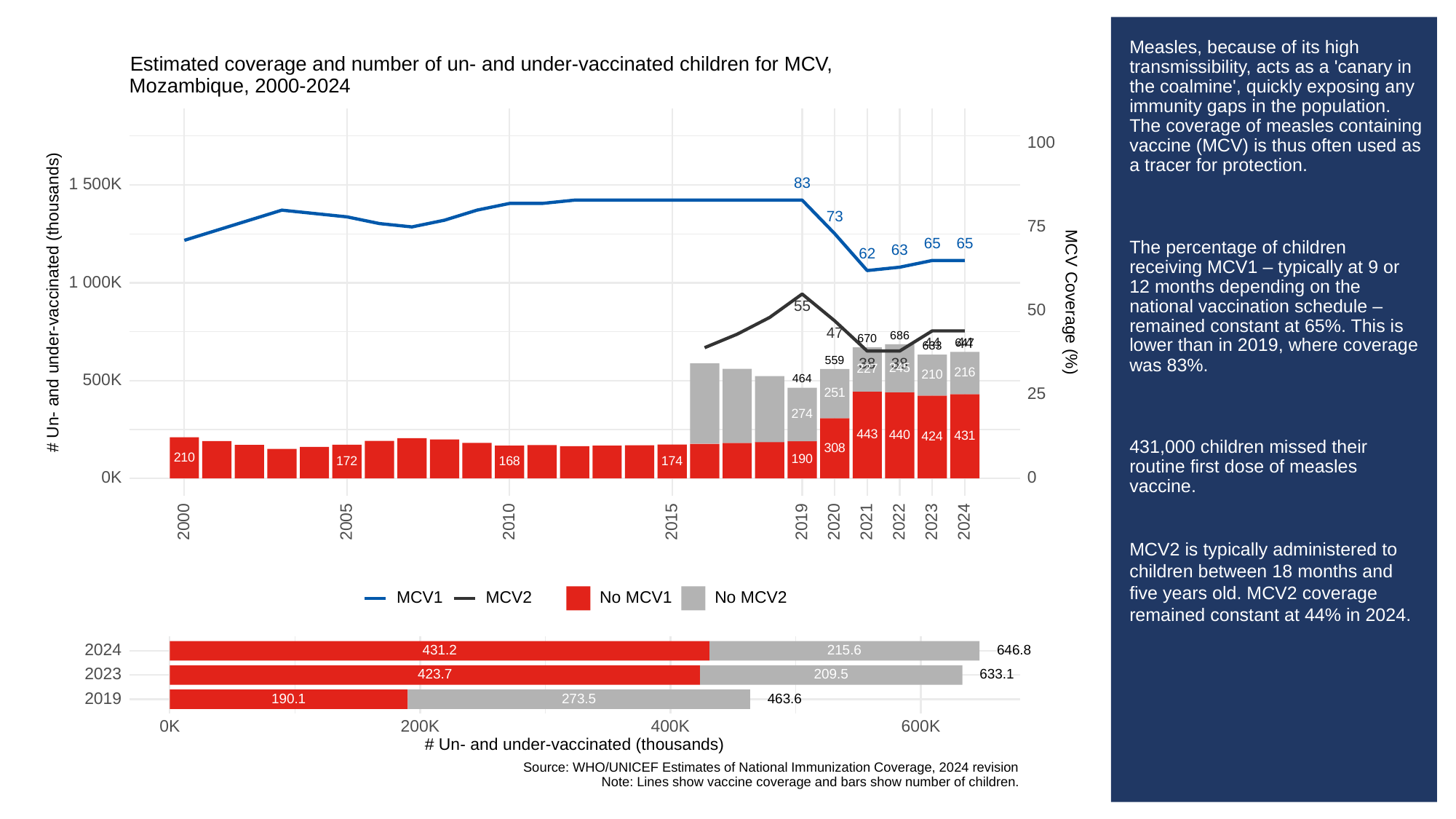

# Measles, because of its high transmissibility, acts as a 'canary in the coalmine', quickly exposing any immunity gaps in the population. The coverage of measles containing vaccine (MCV) is thus often used as a tracer for protection.

The percentage of children receiving MCV1 – typically at 9 or 12 months depending on the national vaccination schedule – remained constant at 65%. This is lower than in 2019, where coverage was 83%.

431,000 children missed their routine first dose of measles vaccine.

MCV2 is typically administered to children between 18 months and five years old. MCV2 coverage remained constant at 44% in 2024.

Estimated coverage and number of un- and under-vaccinated children for MCV,
Mozambique, 2000-2024

100
83
1 500K

73
75

65
65
63
62
1 000K

# Un- and under-vaccinated (thousands)
MCV Coverage (%)
55
50
47
686

670
44
44
647
633

559
38
38

245
227
216

210
500K
464

25
251

274

443
440
431
424

308

210
190
174
172
168
0K
0

2023
2000
2005
2010
2015
2019
2020
2021
2022
2024

MCV1
MCV2
No MCV1
No MCV2

2024
431.2
215.6
646.8

2023
423.7
633.1
209.5

2019
273.5
463.6
190.1

0K
200K
400K
600K
# Un- and under-vaccinated (thousands)
Source: WHO/UNICEF Estimates of National Immunization Coverage, 2024 revision
Note: Lines show vaccine coverage and bars show number of children.